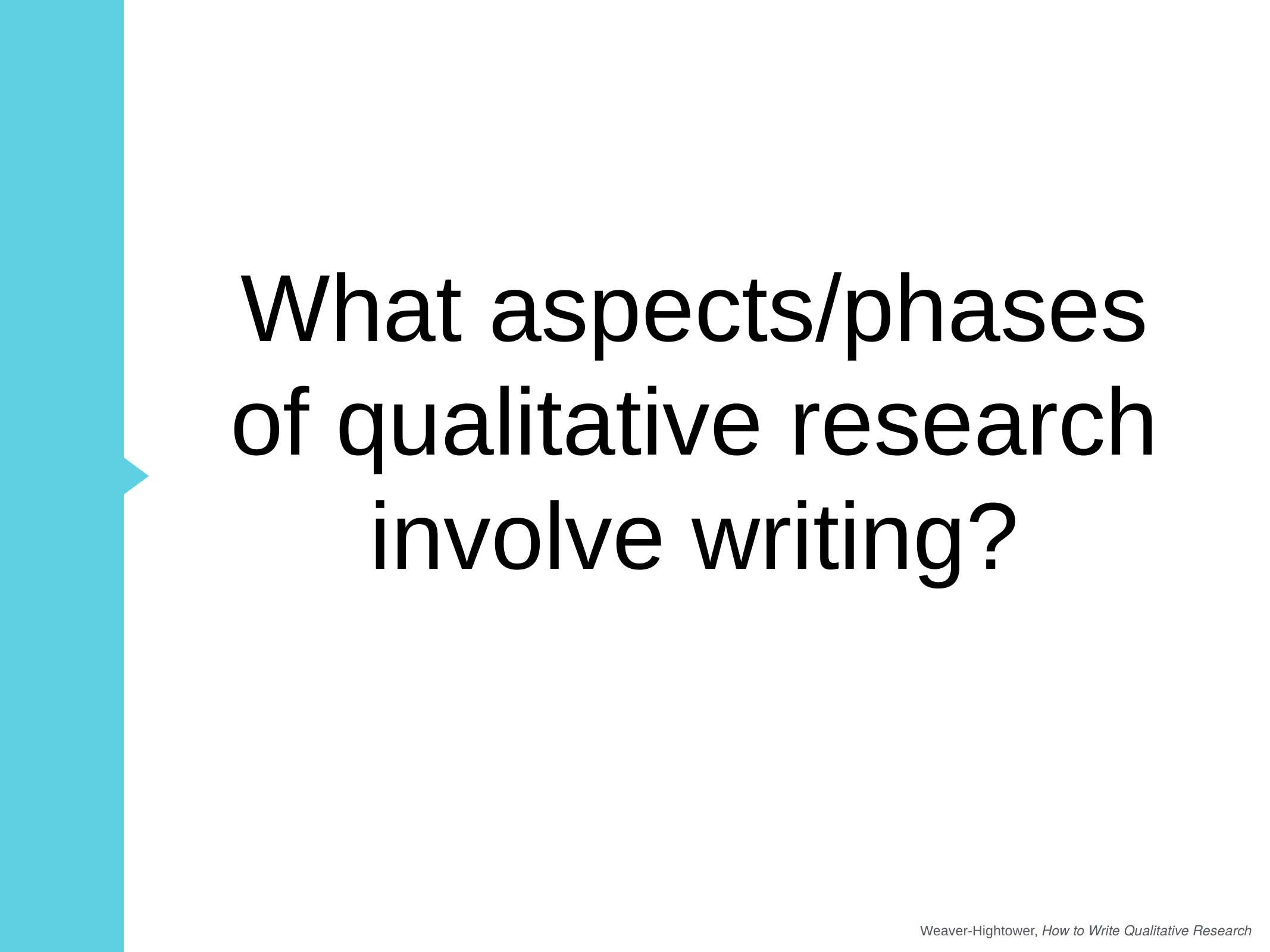

# What aspects/phases of qualitative research involve writing?